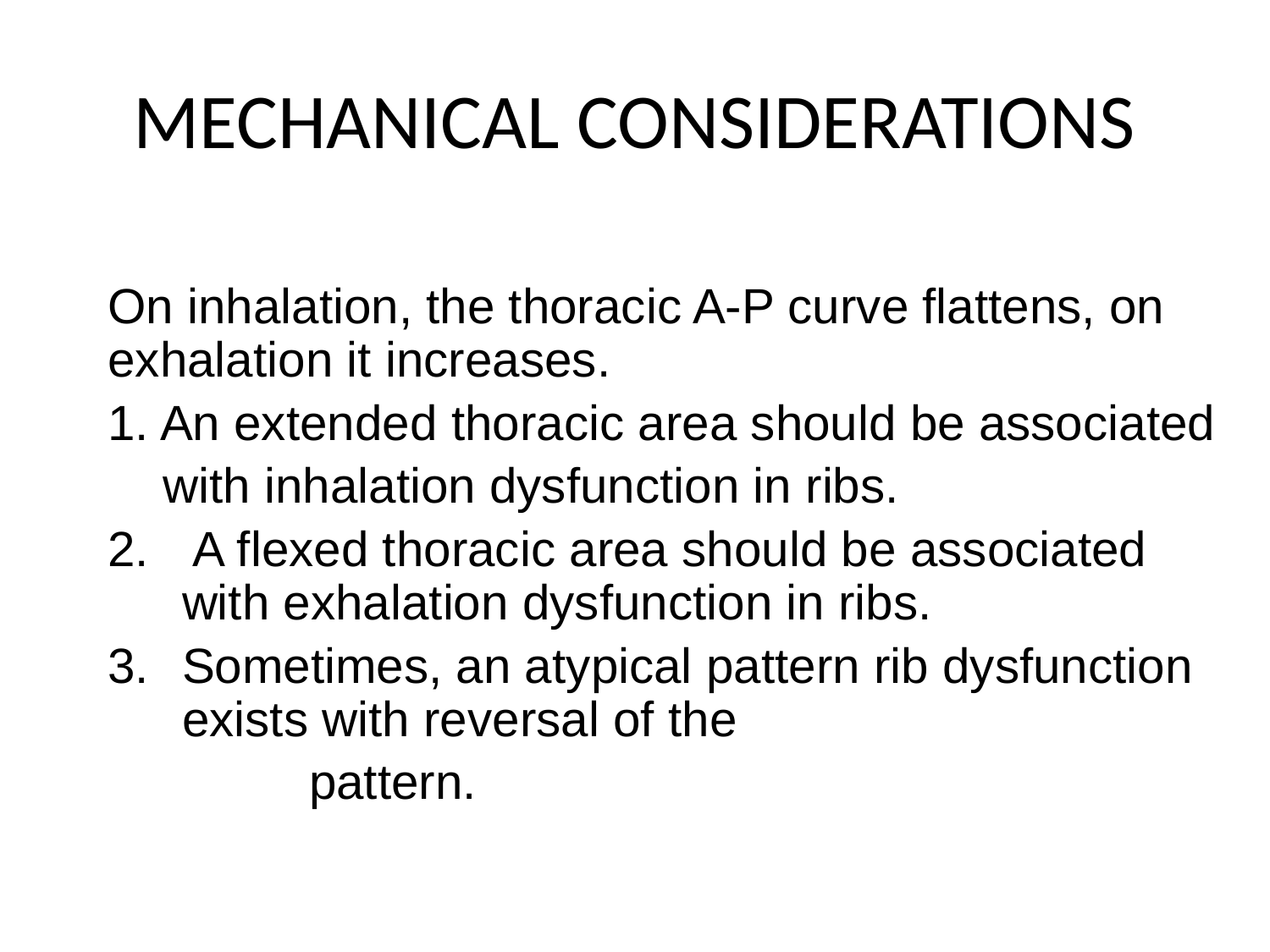

# MECHANICAL CONSIDERATIONS
On inhalation, the thoracic A-P curve flattens, on exhalation it increases.
1. An extended thoracic area should be associated
    with inhalation dysfunction in ribs.
2.	 A flexed thoracic area should be associated with exhalation dysfunction in ribs.
3.	Sometimes, an atypical pattern rib dysfunction exists with reversal of the
		pattern.